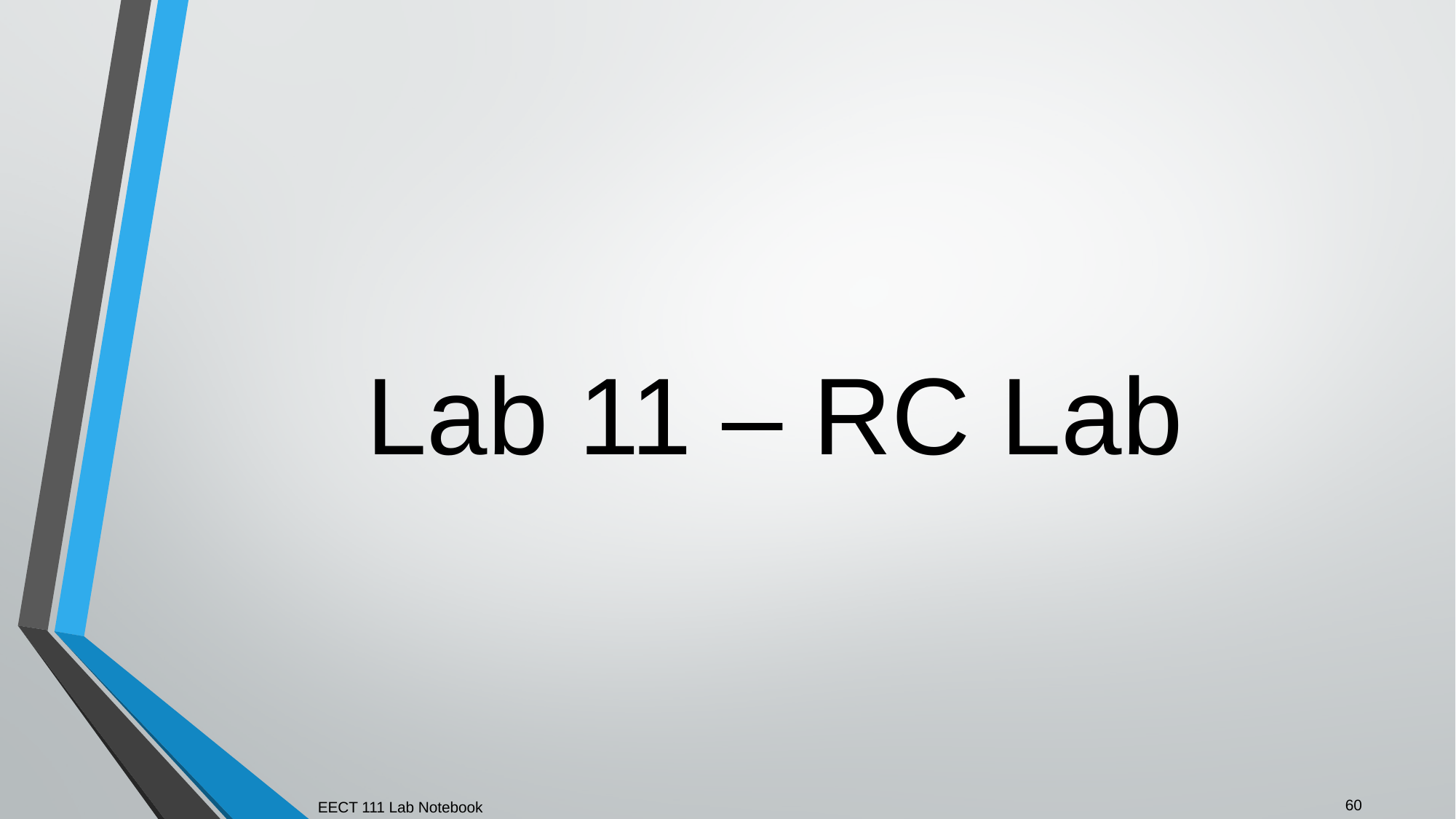

# Lab 11 – RC Lab
60
EECT 111 Lab Notebook